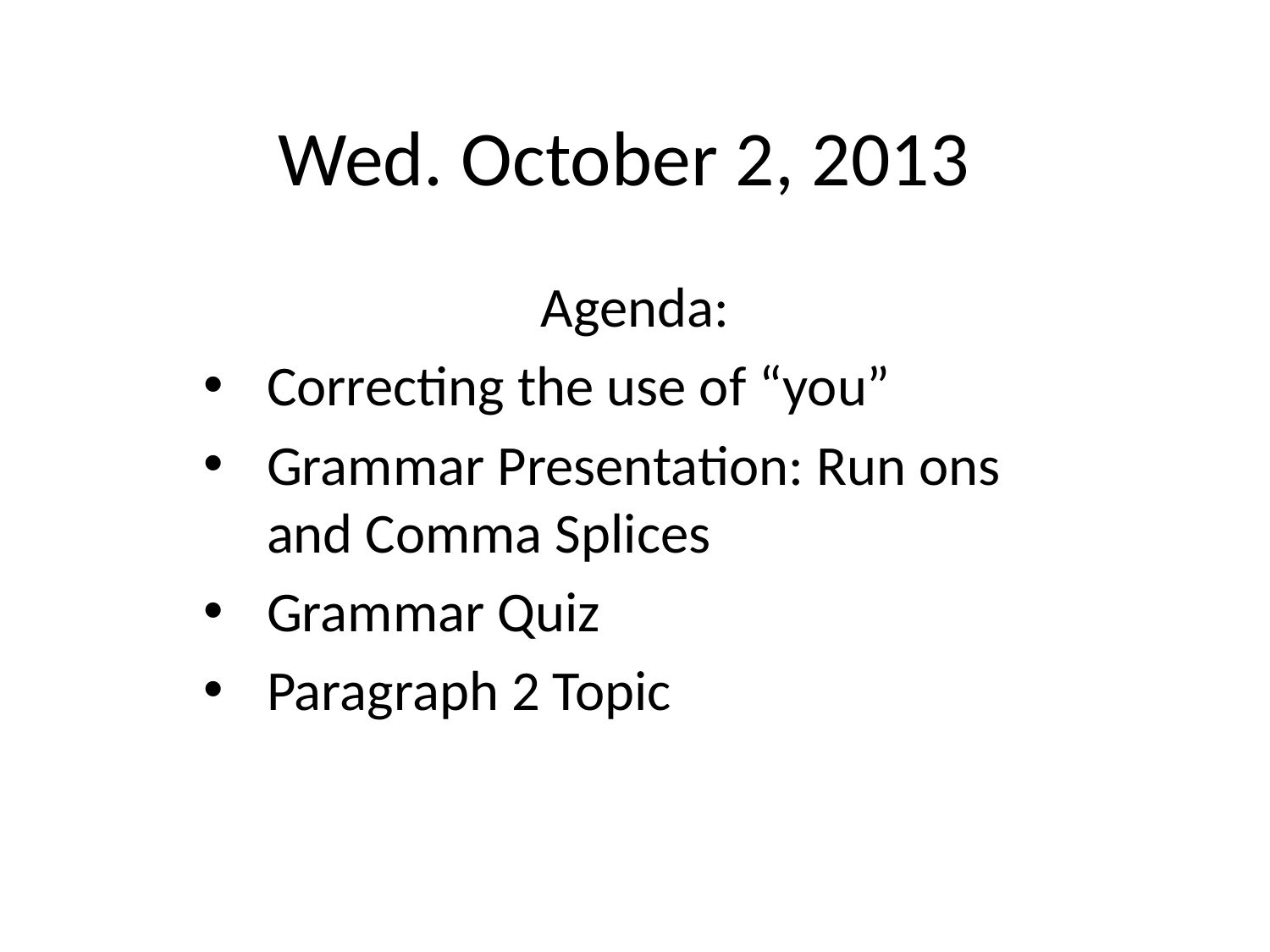

# Wed. October 2, 2013
Agenda:
Correcting the use of “you”
Grammar Presentation: Run ons and Comma Splices
Grammar Quiz
Paragraph 2 Topic